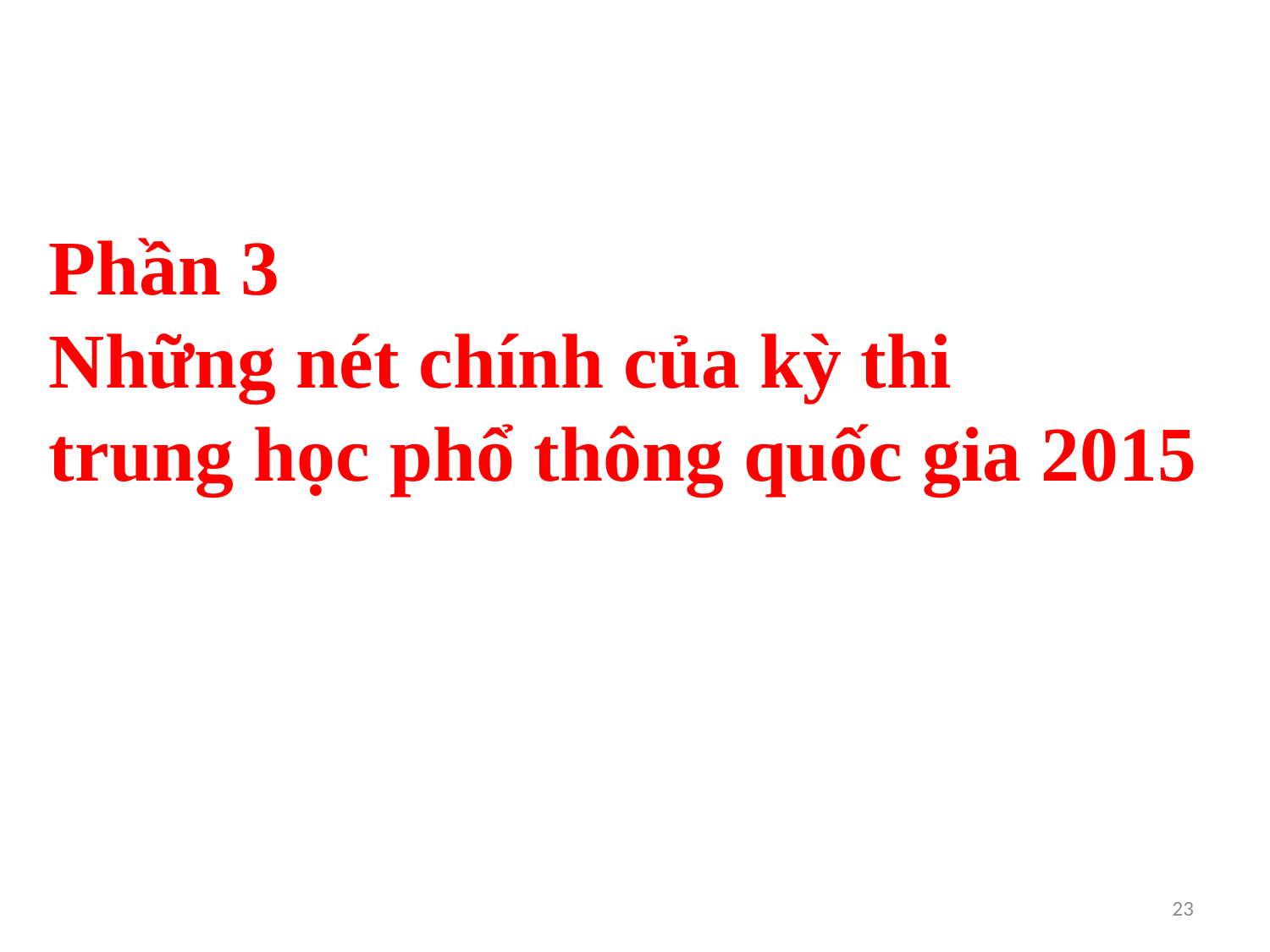

Phần 3
Những nét chính của kỳ thi
trung học phổ thông quốc gia 2015
23